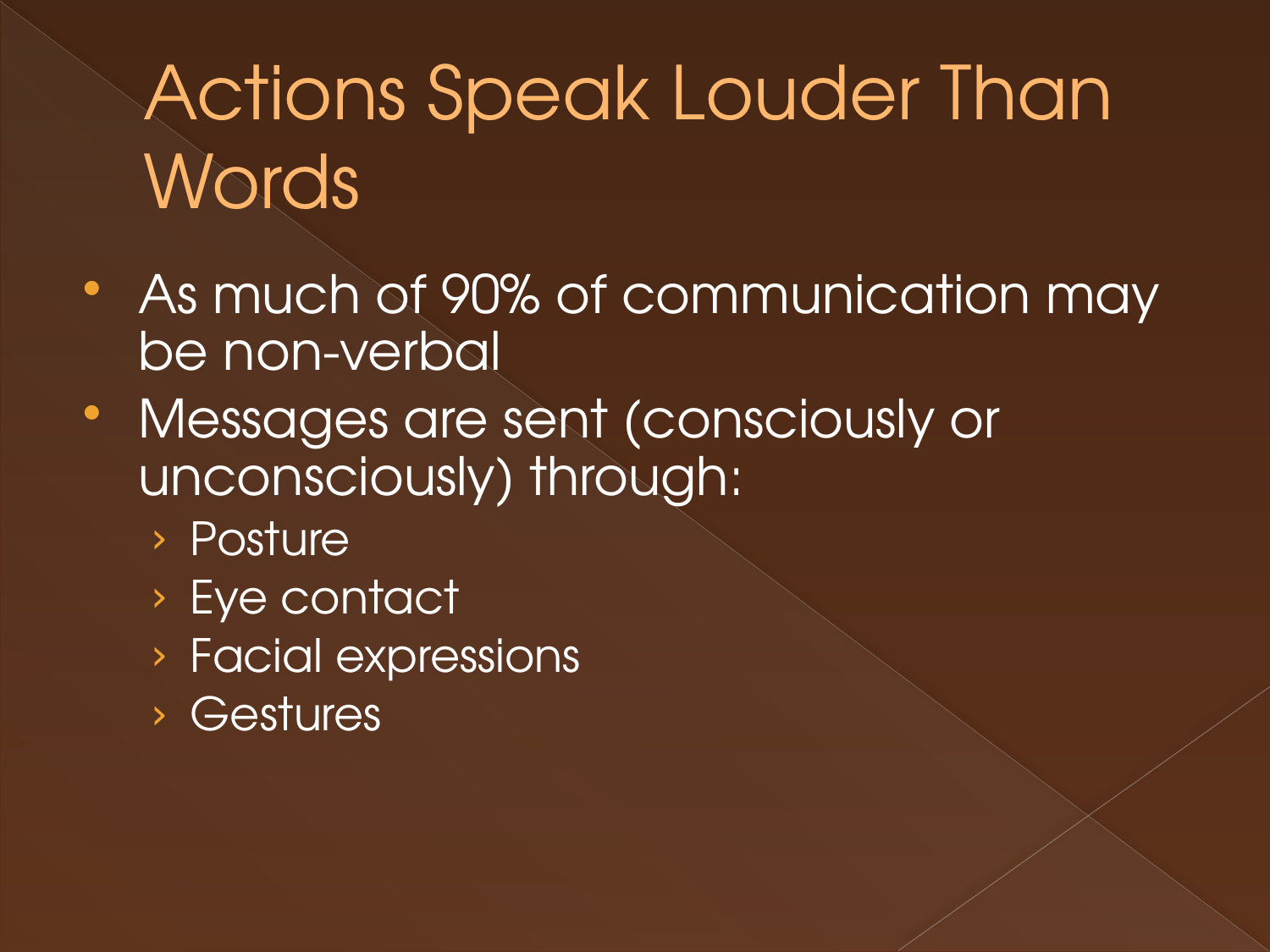

# Actions Speak Louder Than Words
As much of 90% of communication may be non-verbal
Messages are sent (consciously or unconsciously) through:
Posture
Eye contact
Facial expressions
Gestures